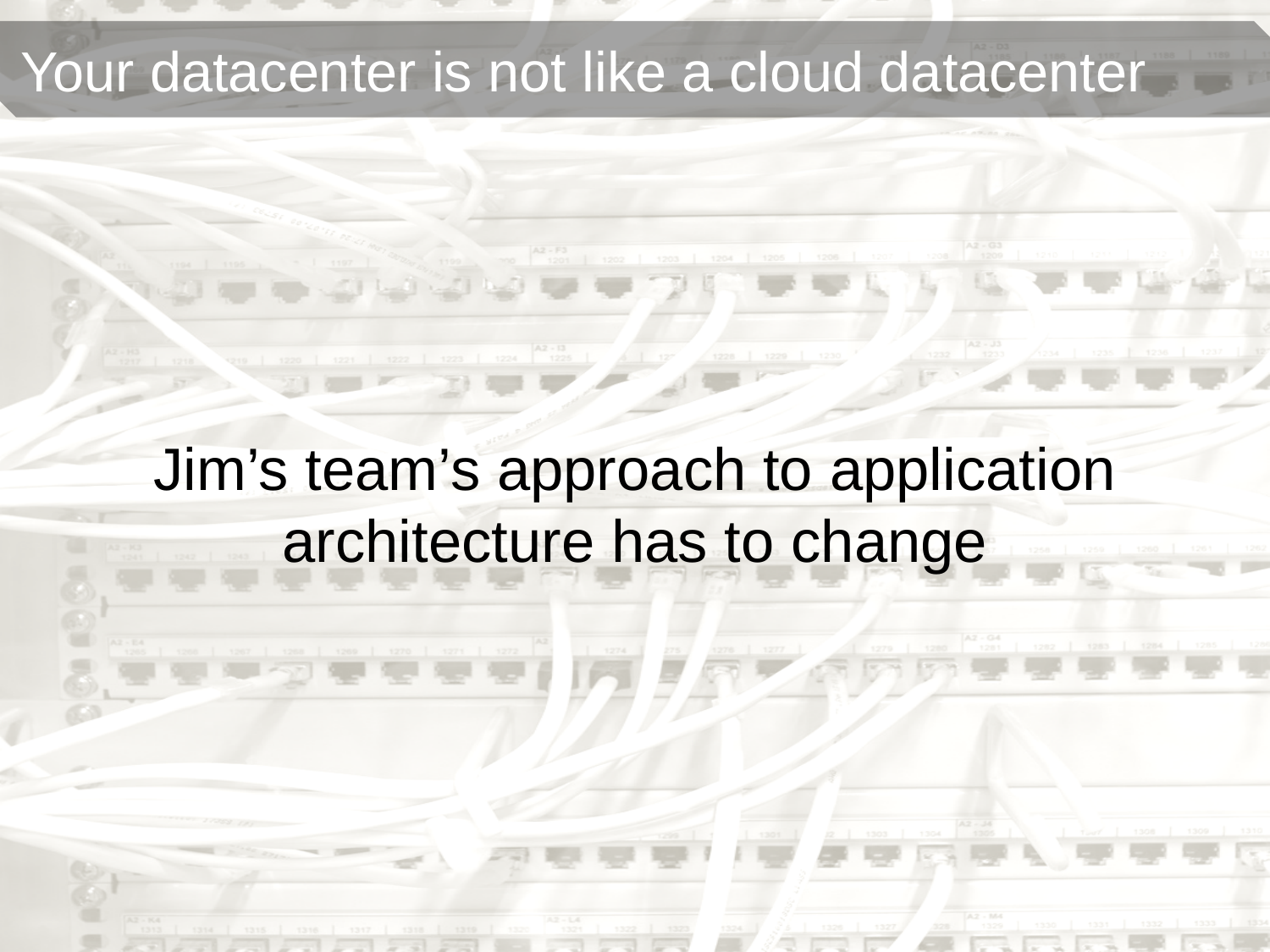

Jim’s team’s approach to application architecture has to change